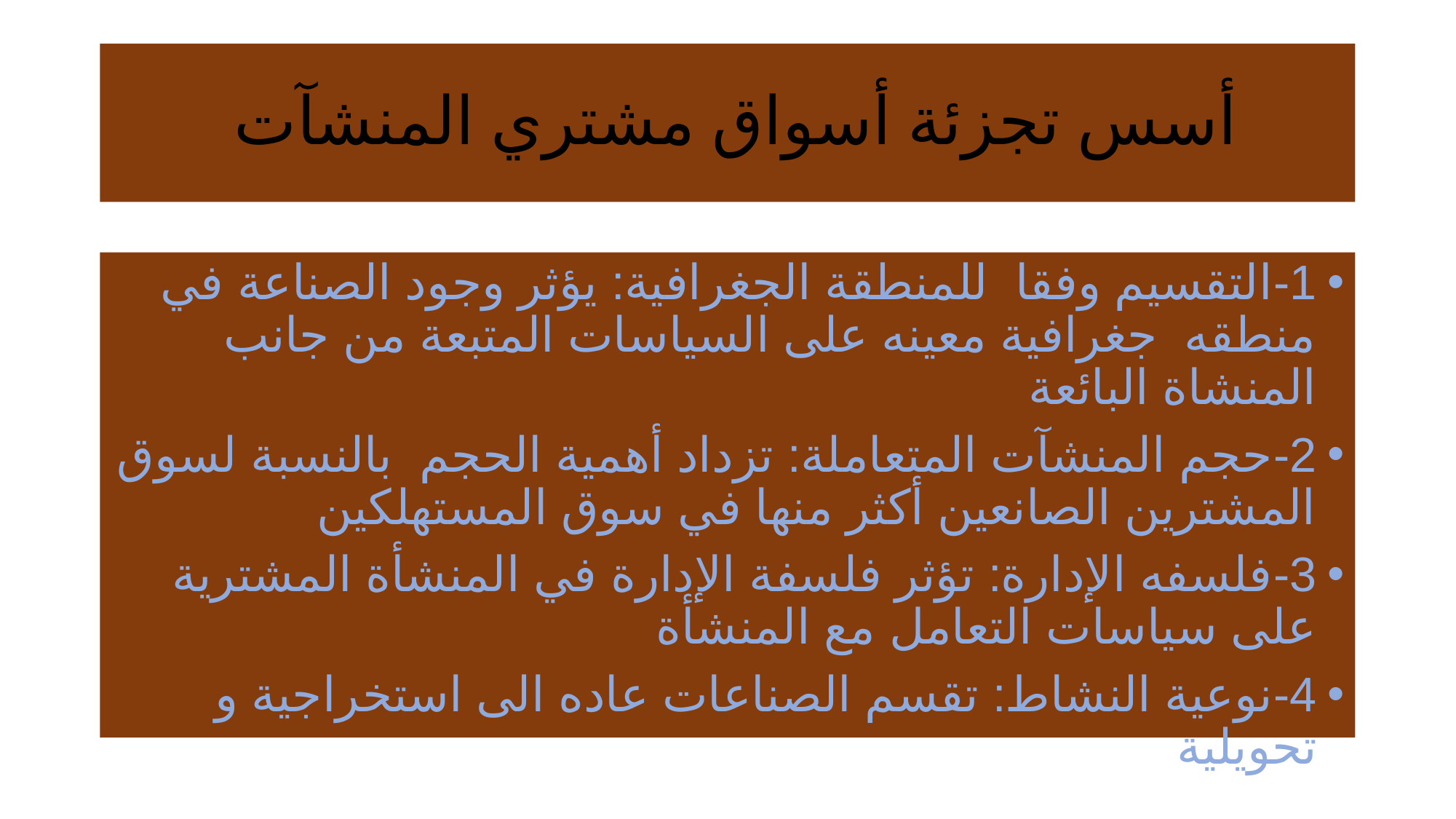

# أسس تجزئة أسواق مشتري المنشآت
1-التقسيم وفقا  للمنطقة الجغرافية: يؤثر وجود الصناعة في منطقه  جغرافية معينه على السياسات المتبعة من جانب المنشاة البائعة
2-حجم المنشآت المتعاملة: تزداد أهمية الحجم  بالنسبة لسوق المشترين الصانعين أكثر منها في سوق المستهلكين
3-فلسفه الإدارة: تؤثر فلسفة الإدارة في المنشأة المشترية على سياسات التعامل مع المنشأة
4-نوعية النشاط: تقسم الصناعات عاده الى استخراجية و تحويلية